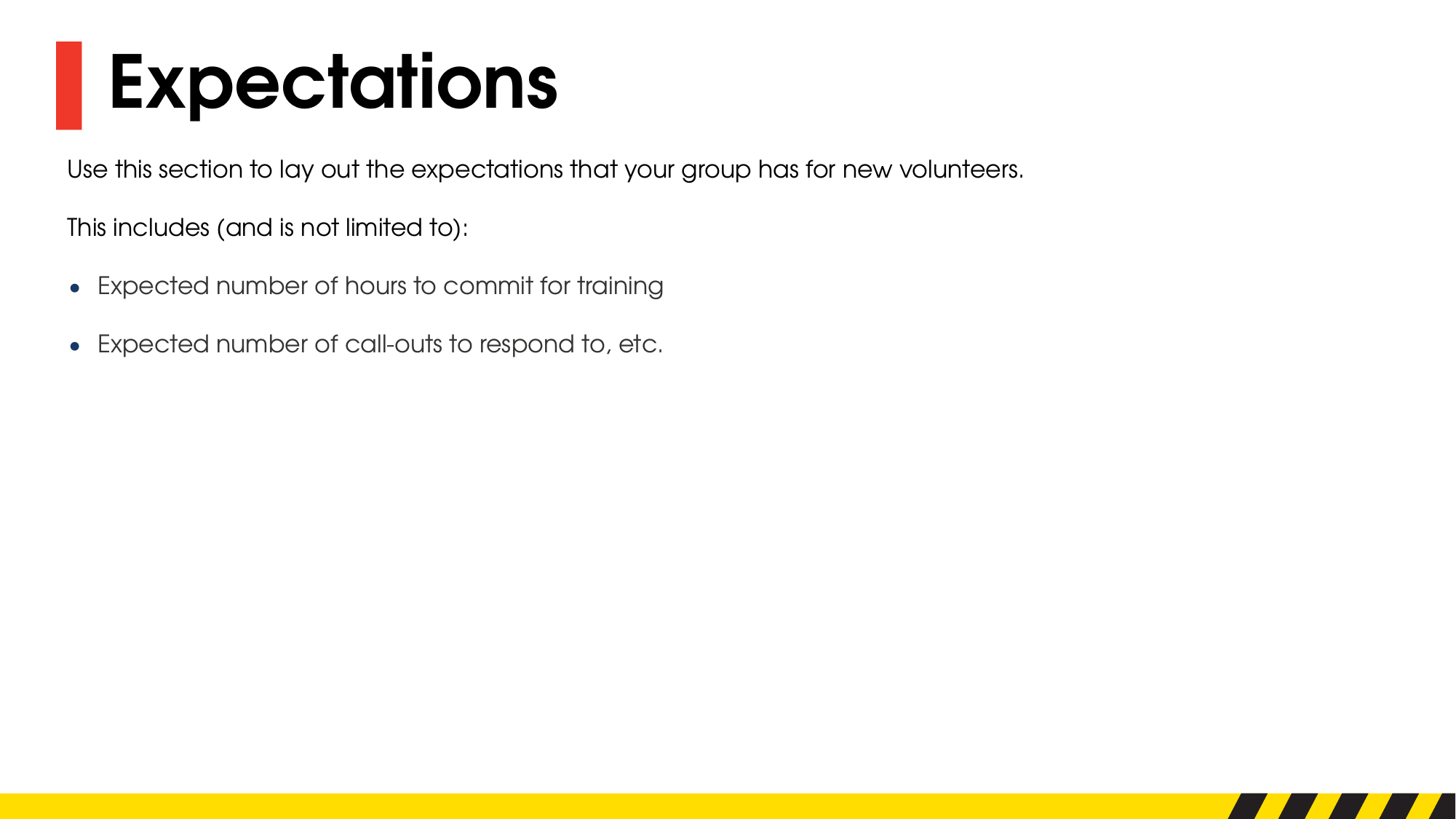

▌Expectations
Use this section to lay out the expectations that your group has for new volunteers.

This includes (and is not limited to):

•	Expected number of hours to commit for training

•	Expected number of call-outs to respond to, etc.